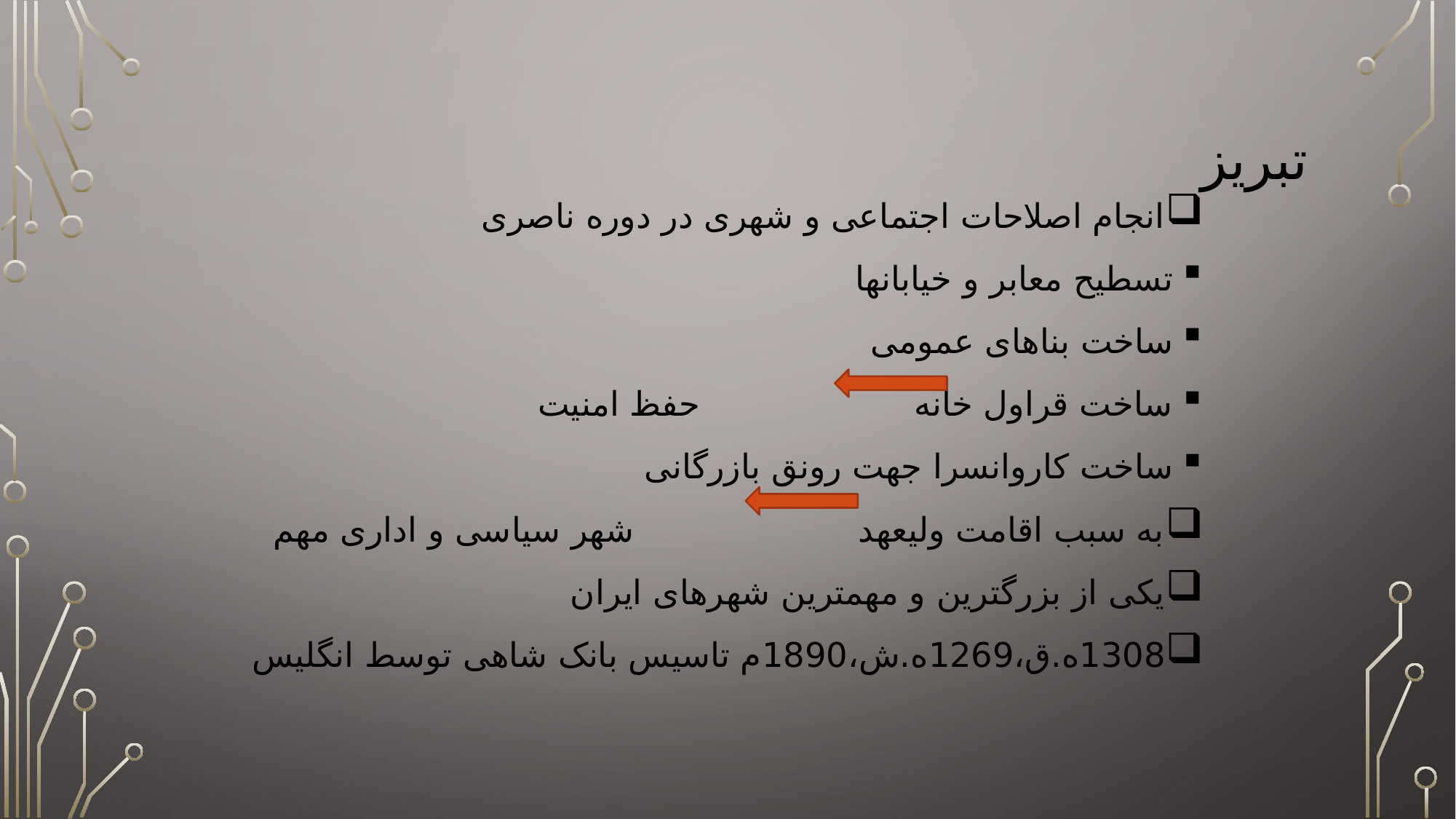

# تبریز
انجام اصلاحات اجتماعی و شهری در دوره ناصری
تسطیح معابر و خیابانها
ساخت بناهای عمومی
ساخت قراول خانه                    حفظ امنیت
ساخت کاروانسرا جهت رونق بازرگانی
به سبب اقامت ولیعهد                     شهر سیاسی و اداری مهم
یکی از بزرگترین و مهمترین شهرهای ایران
1308ه.ق،1269ه.ش،1890م تاسیس بانک شاهی توسط انگلیس